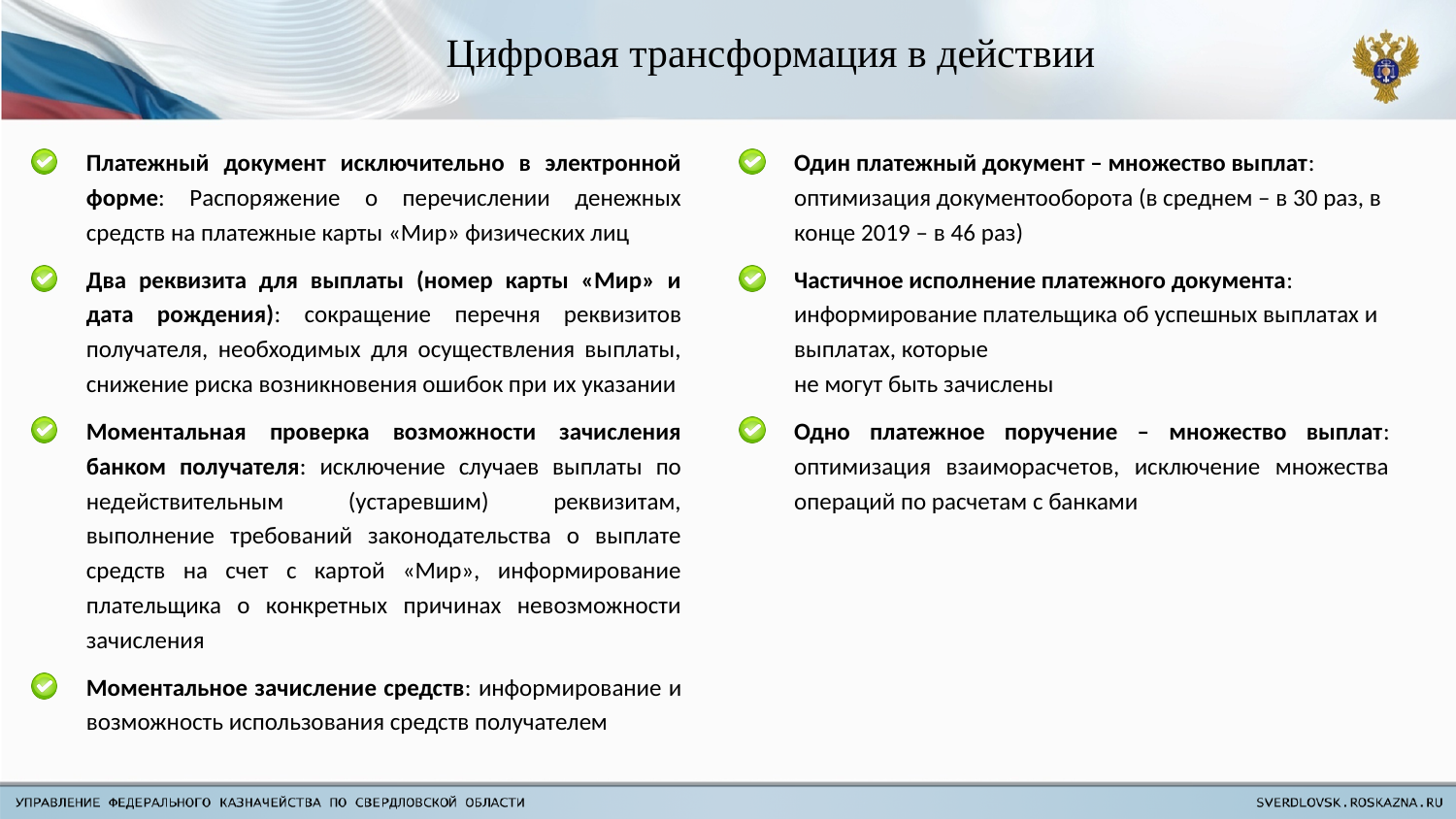

# Цифровая трансформация в действии
Платежный документ исключительно в электронной форме: Распоряжение о перечислении денежных средств на платежные карты «Мир» физических лиц
Два реквизита для выплаты (номер карты «Мир» и дата рождения): сокращение перечня реквизитов получателя, необходимых для осуществления выплаты, снижение риска возникновения ошибок при их указании
Моментальная проверка возможности зачисления банком получателя: исключение случаев выплаты по недействительным (устаревшим) реквизитам, выполнение требований законодательства о выплате средств на счет с картой «Мир», информирование плательщика о конкретных причинах невозможности зачисления
Моментальное зачисление средств: информирование и возможность использования средств получателем

Один платежный документ – множество выплат: оптимизация документооборота (в среднем – в 30 раз, в конце 2019 – в 46 раз)
Частичное исполнение платежного документа: информирование плательщика об успешных выплатах и выплатах, которые
не могут быть зачислены
Одно платежное поручение – множество выплат: оптимизация взаиморасчетов, исключение множества операций по расчетам с банками